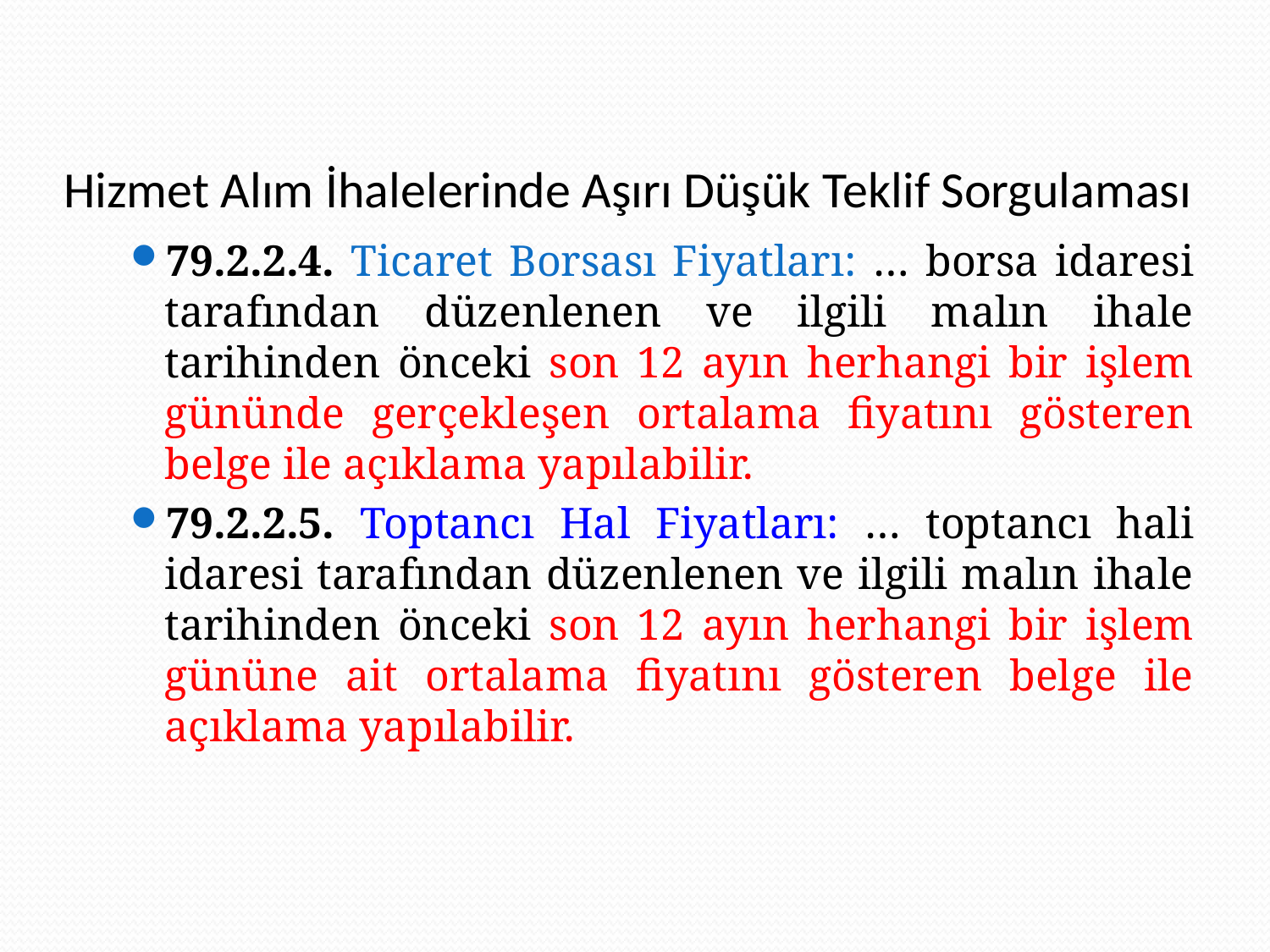

# Hizmet Alım İhalelerinde Aşırı Düşük Teklif Sorgulaması
79.2.2.4. Ticaret Borsası Fiyatları: … borsa idaresi tarafından düzenlenen ve ilgili malın ihale tarihinden önceki son 12 ayın herhangi bir işlem gününde gerçekleşen ortalama fiyatını gösteren belge ile açıklama yapılabilir.
79.2.2.5. Toptancı Hal Fiyatları: … toptancı hali idaresi tarafından düzenlenen ve ilgili malın ihale tarihinden önceki son 12 ayın herhangi bir işlem gününe ait ortalama fiyatını gösteren belge ile açıklama yapılabilir.